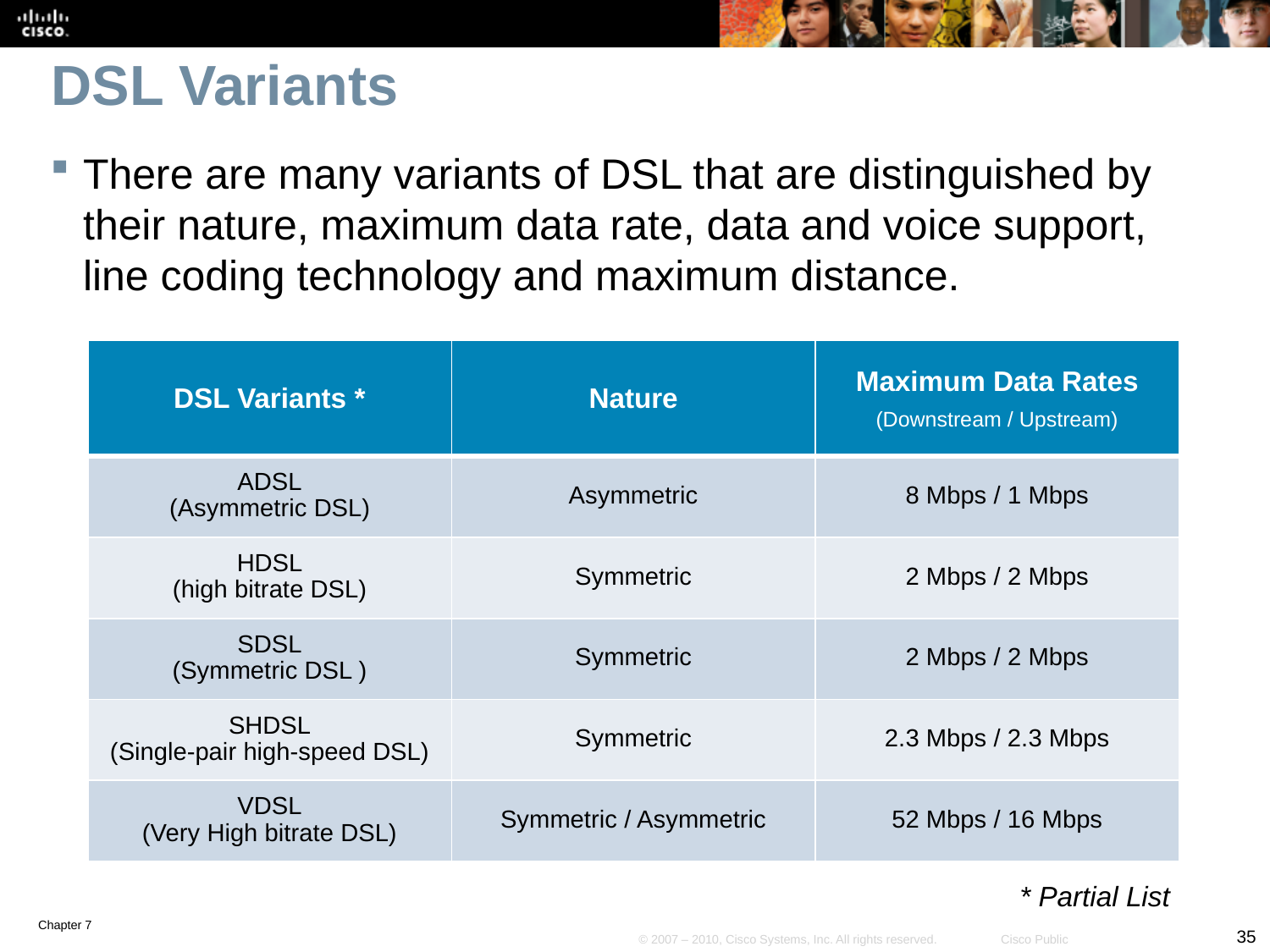

# DSL Variants
There are many variants of DSL that are distinguished by their nature, maximum data rate, data and voice support, line coding technology and maximum distance.
| DSL Variants \* | Nature | Maximum Data Rates (Downstream / Upstream) |
| --- | --- | --- |
| ADSL (Asymmetric DSL) | Asymmetric | 8 Mbps / 1 Mbps |
| HDSL (high bitrate DSL) | Symmetric | 2 Mbps / 2 Mbps |
| SDSL (Symmetric DSL ) | Symmetric | 2 Mbps / 2 Mbps |
| SHDSL (Single-pair high-speed DSL) | Symmetric | 2.3 Mbps / 2.3 Mbps |
| VDSL (Very High bitrate DSL) | Symmetric / Asymmetric | 52 Mbps / 16 Mbps |
* Partial List